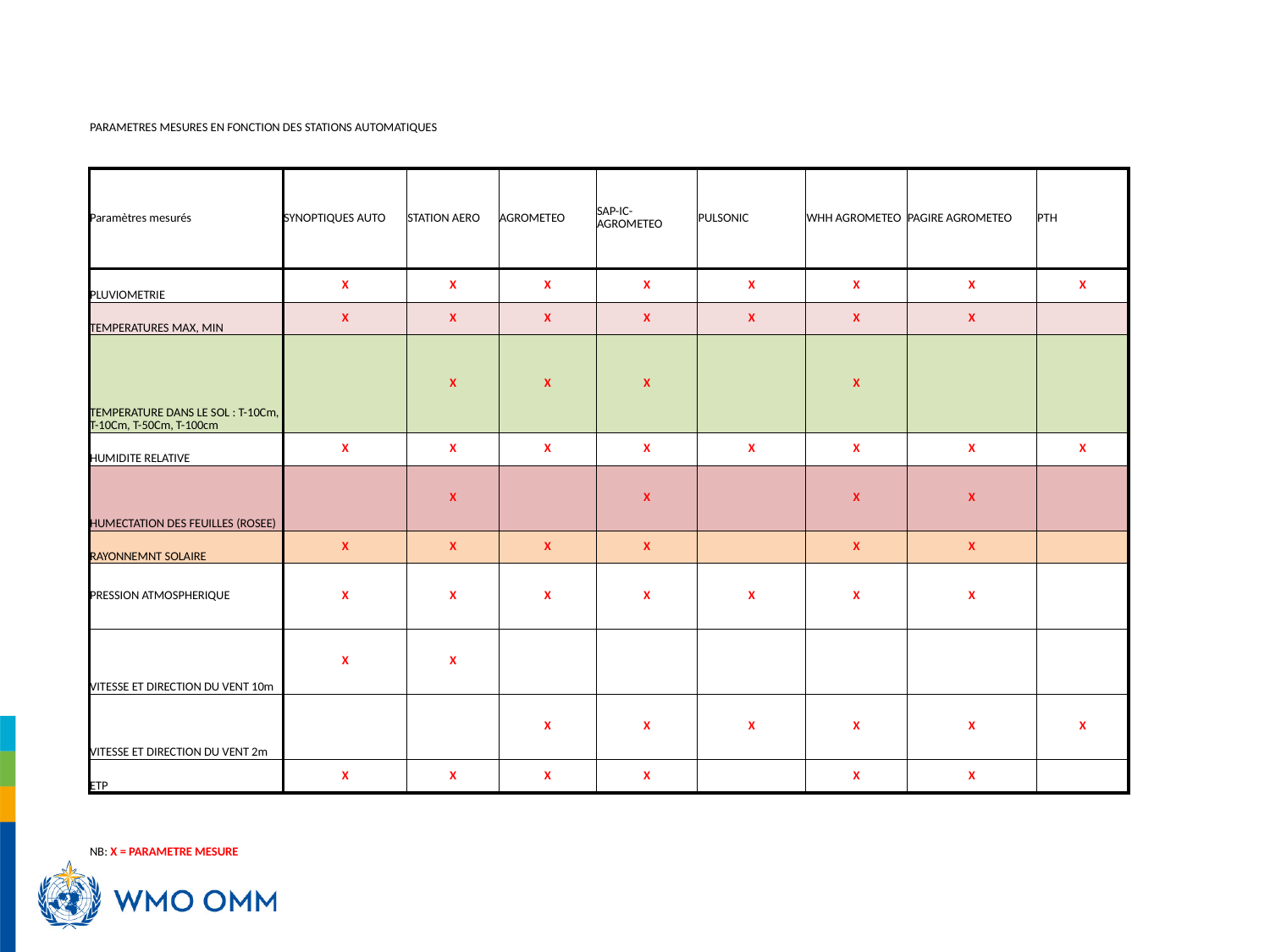

|  |  |  |  |  |  |  |  |  |  |
| --- | --- | --- | --- | --- | --- | --- | --- | --- | --- |
| PARAMETRES MESURES EN FONCTION DES STATIONS AUTOMATIQUES |  |  |  |  |  |  |  |  |  |
|  |  |  |  |  |  |  |  |  |  |
| Paramètres mesurés | SYNOPTIQUES AUTO | STATION AERO | AGROMETEO | SAP-IC-AGROMETEO | PULSONIC | WHH AGROMETEO | PAGIRE AGROMETEO | PTH |  |
| PLUVIOMETRIE | X | X | X | X | X | X | X | X |  |
| TEMPERATURES MAX, MIN | X | X | X | X | X | X | X |  |  |
| TEMPERATURE DANS LE SOL : T-10Cm, T-10Cm, T-50Cm, T-100cm |  | X | X | X |  | X |  |  |  |
| HUMIDITE RELATIVE | X | X | X | X | X | X | X | X |  |
| HUMECTATION DES FEUILLES (ROSEE) |  | X |  | X |  | X | X |  |  |
| RAYONNEMNT SOLAIRE | X | X | X | X |  | X | X |  |  |
| PRESSION ATMOSPHERIQUE | X | X | X | X | X | X | X |  |  |
| VITESSE ET DIRECTION DU VENT 10m | X | X |  |  |  |  |  |  |  |
| VITESSE ET DIRECTION DU VENT 2m |  |  | X | X | X | X | X | X |  |
| ETP | X | X | X | X |  | X | X |  |  |
|  |  |  |  |  |  |  |  |  |  |
| NB: X = PARAMETRE MESURE |  |  |  |  |  |  |  |  |  |
|  |  |  |  |  |  |  |  |  |  |